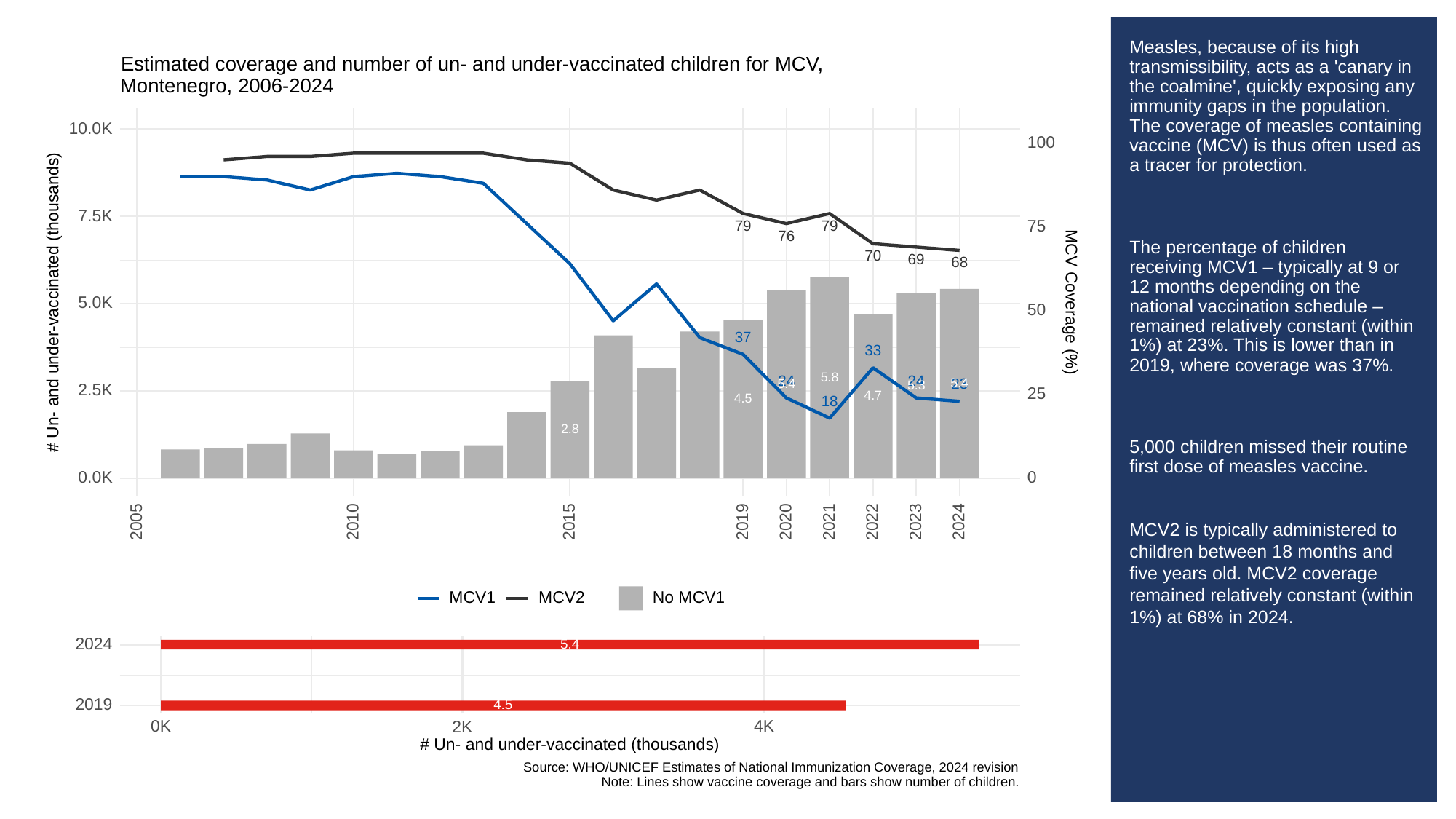

# Measles, because of its high transmissibility, acts as a 'canary in the coalmine', quickly exposing any immunity gaps in the population. The coverage of measles containing vaccine (MCV) is thus often used as a tracer for protection.

The percentage of children receiving MCV1 – typically at 9 or 12 months depending on the national vaccination schedule – remained relatively constant (within 1%) at 23%. This is lower than in 2019, where coverage was 37%.

5,000 children missed their routine first dose of measles vaccine.

MCV2 is typically administered to children between 18 months and five years old. MCV2 coverage remained relatively constant (within 1%) at 68% in 2024.

Estimated coverage and number of un- and under-vaccinated children for MCV,
Montenegro, 2006-2024

10.0K

100

7.5K

79
79
75
76
70
69
68

# Un- and under-vaccinated (thousands)
MCV Coverage (%)
5.0K

50

37

33

5.8
24
24
5.4
5.4
23
5.3

2.5K
25

4.7
4.5
18

2.8

0.0K
0

2023
2005
2010
2015
2019
2020
2021
2022
2024

MCV1
MCV2
No MCV1

2024
5.4

2019
4.5

0K
2K
4K
# Un- and under-vaccinated (thousands)
Source: WHO/UNICEF Estimates of National Immunization Coverage, 2024 revision
Note: Lines show vaccine coverage and bars show number of children.